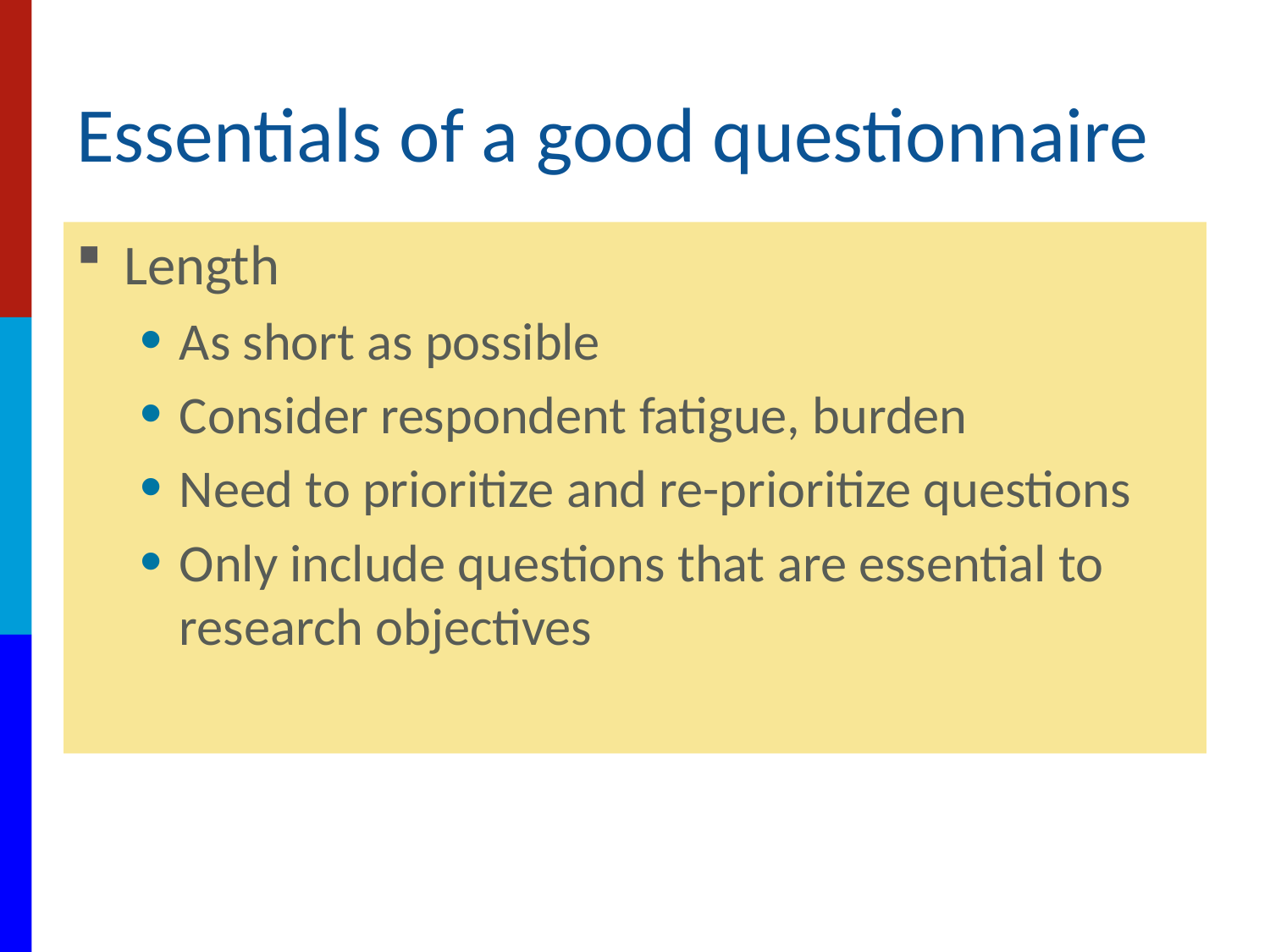

# Essentials of a good questionnaire
Length
As short as possible
Consider respondent fatigue, burden
Need to prioritize and re-prioritize questions
Only include questions that are essential to research objectives